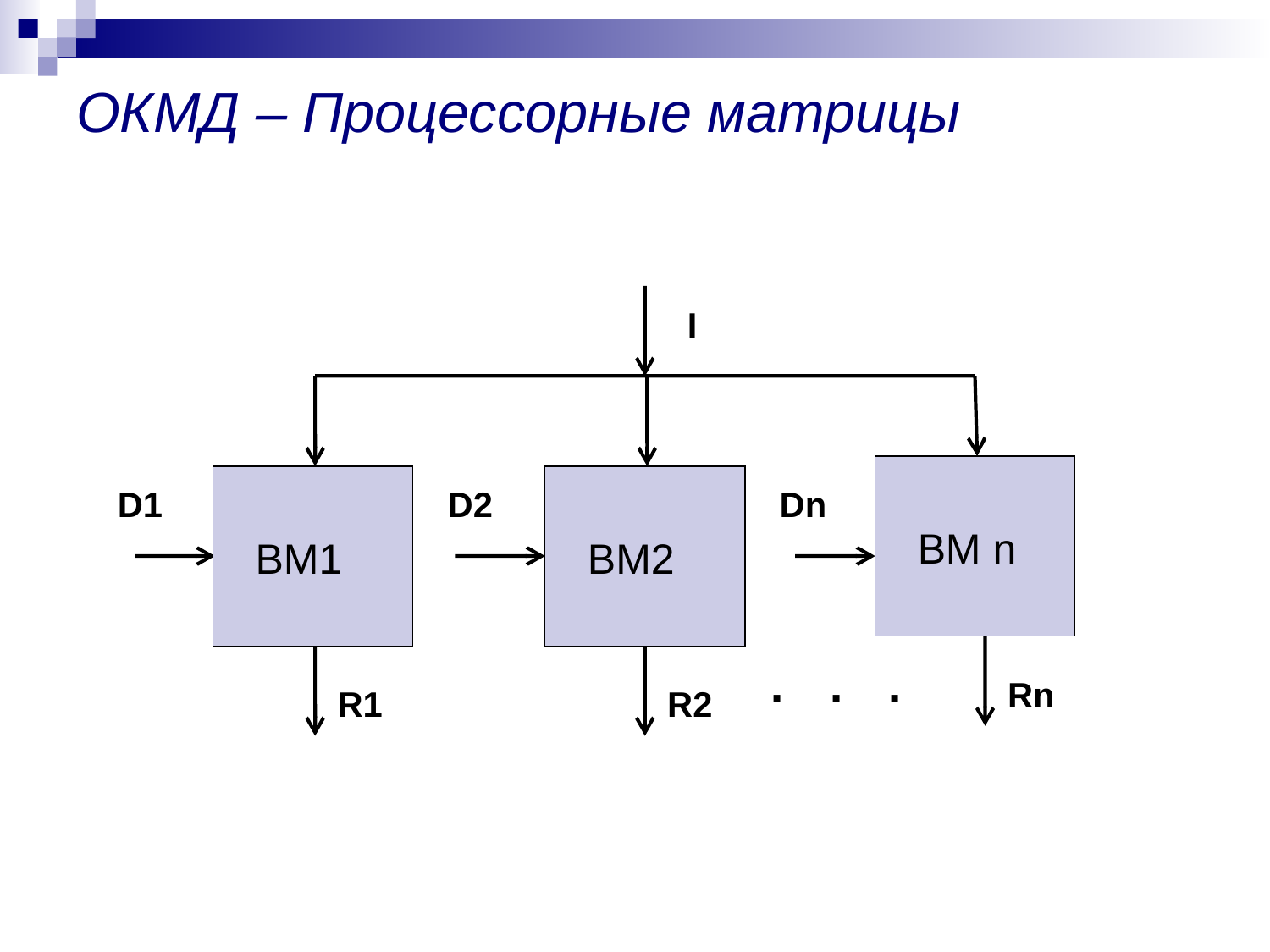

# ОКМД – Процессорные матрицы

I

ВМ n

ВМ2
D1
D2
Dn
ВМ1

.  .  .

Rn

R1

R2